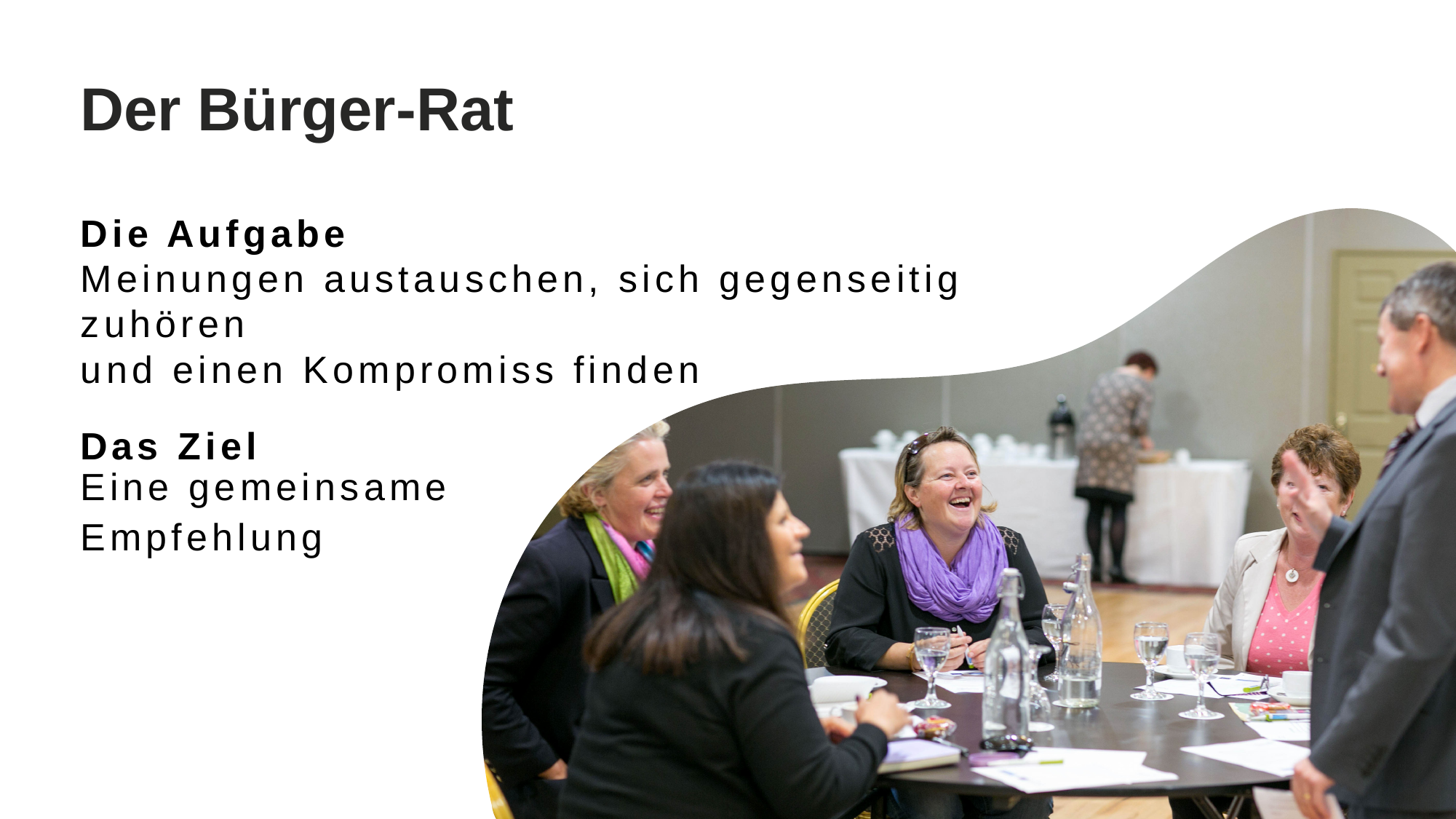

# Der Bürger-Rat
Die Aufgabe
Meinungen austauschen, sich gegenseitig zuhören
und einen Kompromiss finden

Das Ziel
Eine gemeinsame
Empfehlung